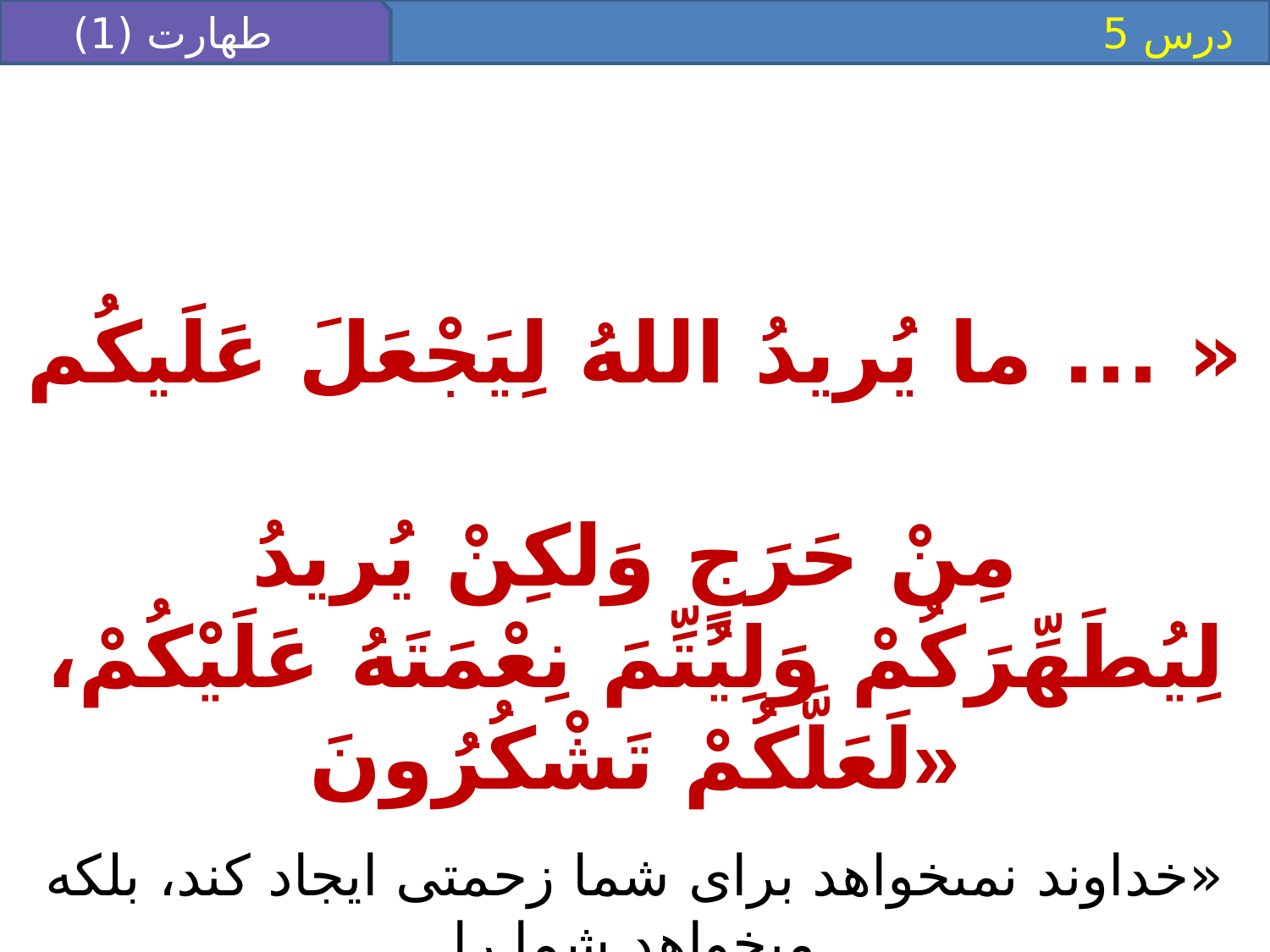

طهارت (1)
 درس 5
« ... ما يُريدُ اللهُ لِيَجْعَلَ عَلَيكُم مِنْ حَرَجٍ وَلكِنْ يُريدُ
لِيُطَهِّرَكُمْ وَلِيُتِّمَ نِعْمَتَهُ عَلَيْكُمْ، لَعَلَّكُمْ تَشْكُرُونَ»

«خداوند نمى‏خواهد براى شما زحمتى ايجاد كند، بلكه مى‏خواهد شما را
پاك و نعمتش را بر شما تمام گرداند، باشد كه سپاس گوييد.»

(سوره مائده، آيه 6)